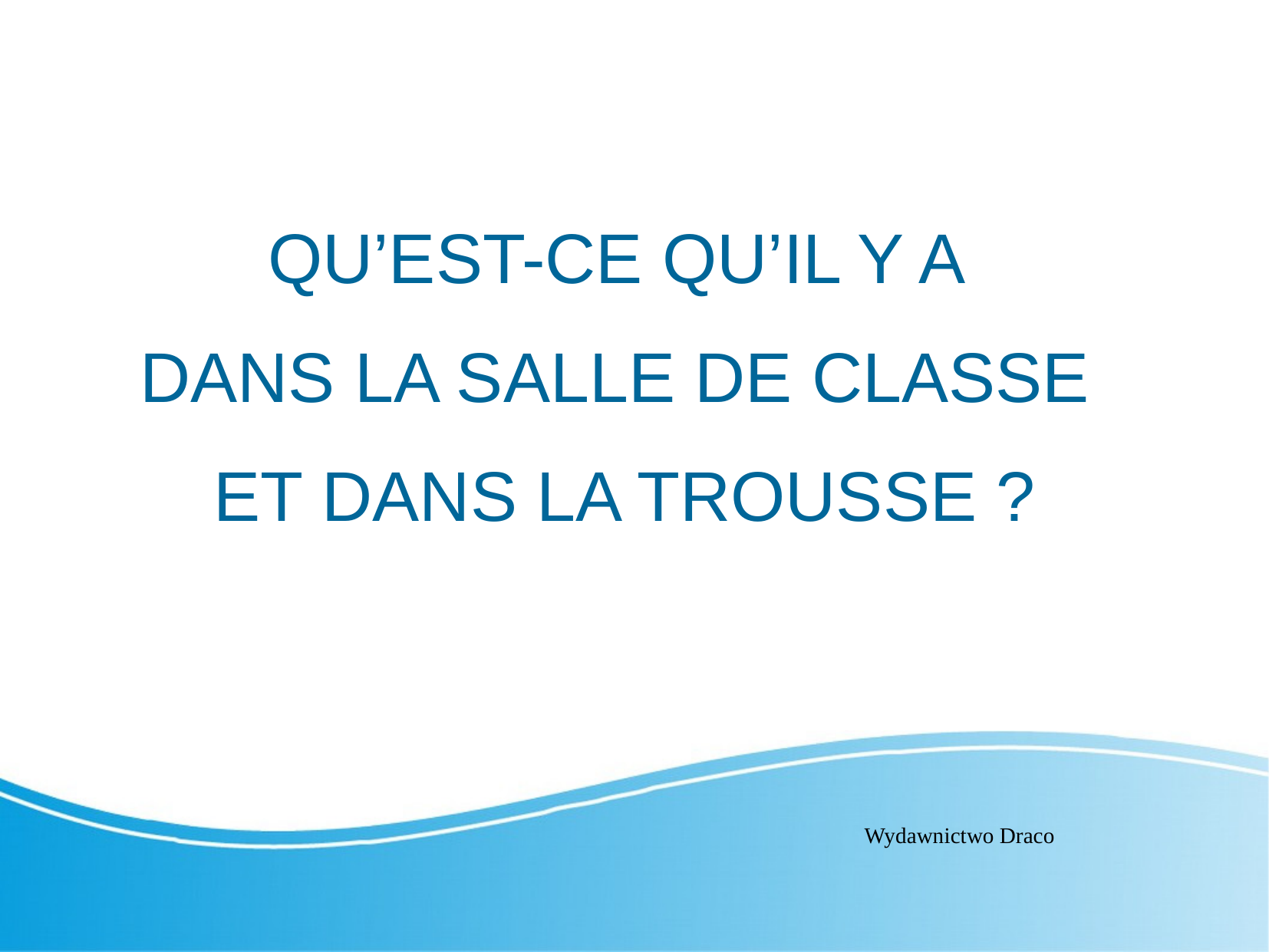

QU’EST-CE QU’IL Y A
DANS LA SALLE DE CLASSE
ET DANS LA TROUSSE ?
Wydawnictwo Draco